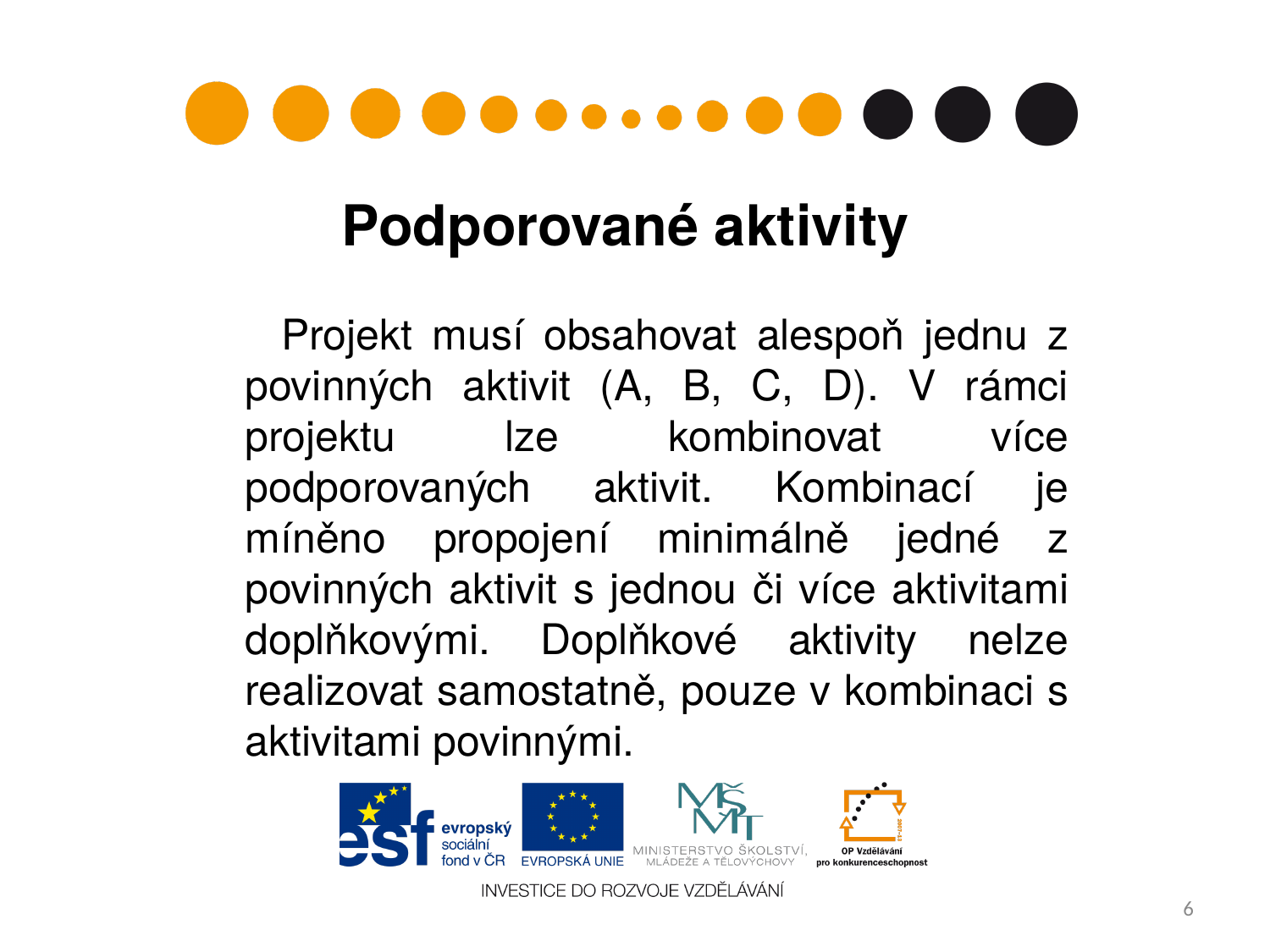

# Podporované aktivity
     Projekt musí obsahovat alespoň jednu z povinných aktivit (A, B, C, D). V rámci projektu lze kombinovat více podporovaných aktivit. Kombinací je míněno propojení minimálně jedné z povinných aktivit s jednou či více aktivitami doplňkovými. Doplňkové aktivity nelze realizovat samostatně, pouze v kombinaci s aktivitami povinnými.
6